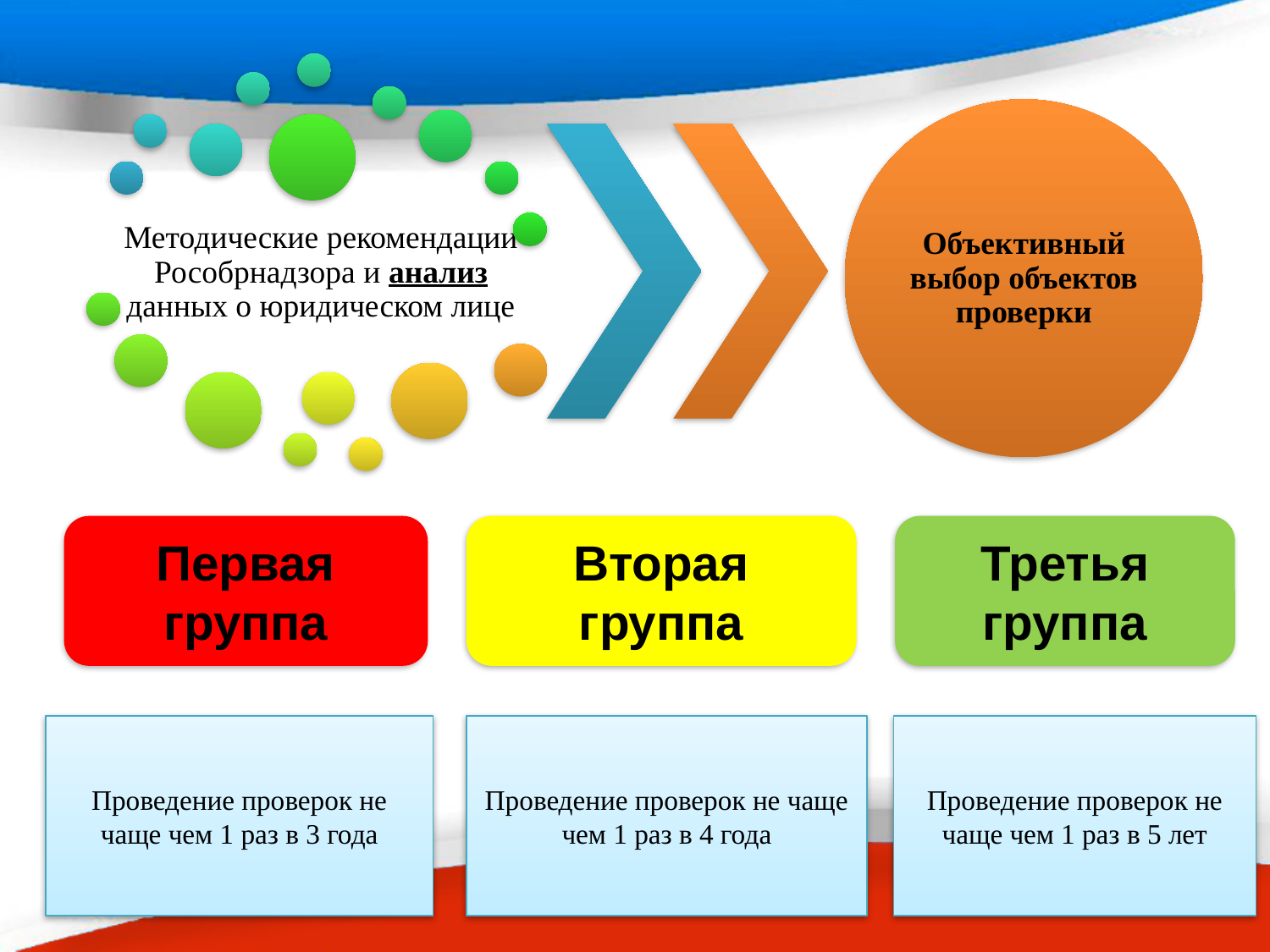

Методические рекомендации Рособрнадзора и анализ данных о юридическом лице
Объективный выбор объектов проверки
#
Первая группа
Вторая группа
Третья группа
Проведение проверок не чаще чем 1 раз в 5 лет
Проведение проверок не чаще чем 1 раз в 3 года
Проведение проверок не чаще чем 1 раз в 4 года